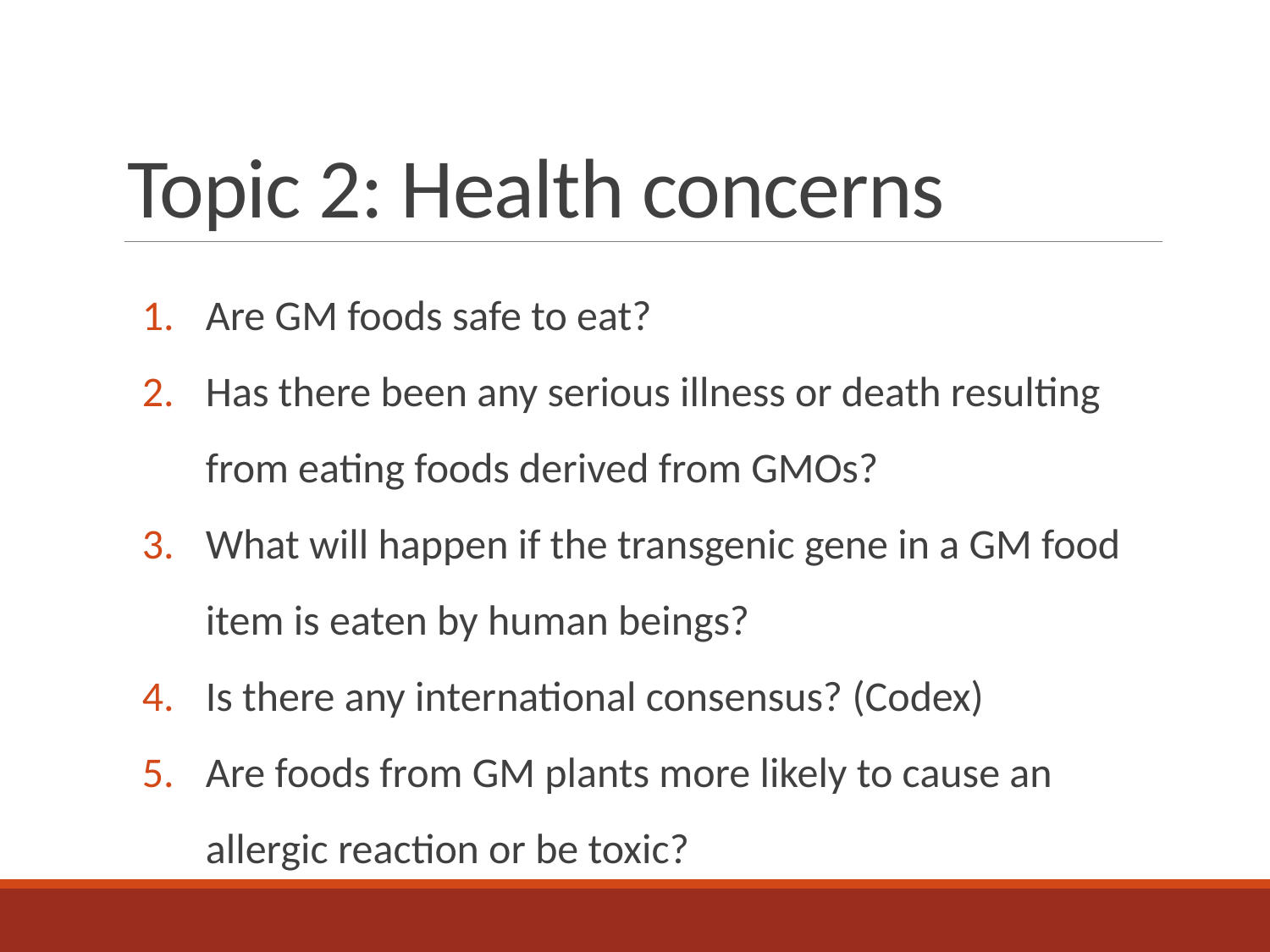

# Topic 2: Health concerns
Are GM foods safe to eat?
Has there been any serious illness or death resulting from eating foods derived from GMOs?
What will happen if the transgenic gene in a GM food item is eaten by human beings?
Is there any international consensus? (Codex)
Are foods from GM plants more likely to cause an allergic reaction or be toxic?